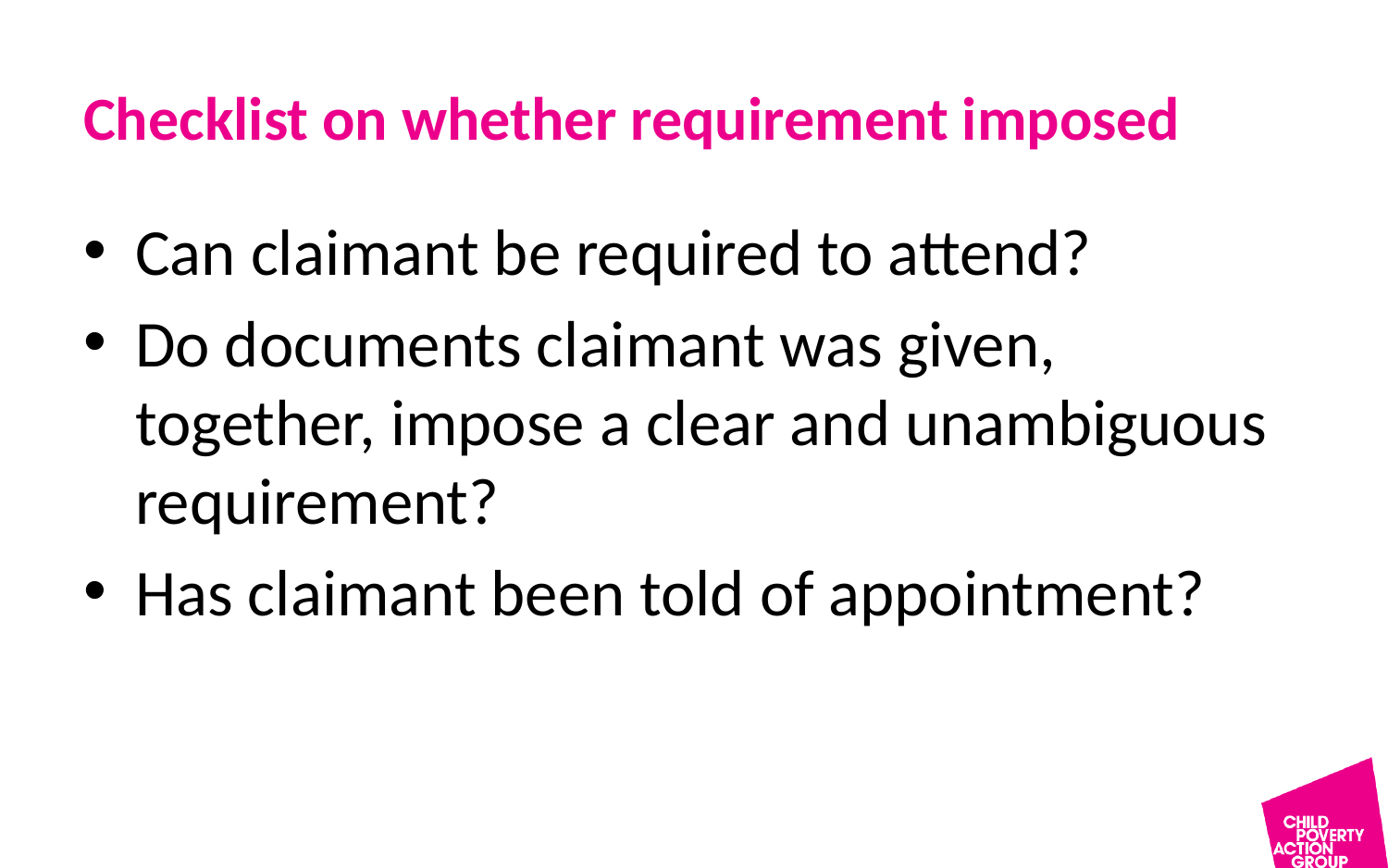

# Checklist on whether requirement imposed
Can claimant be required to attend?
Do documents claimant was given, together, impose a clear and unambiguous requirement?
Has claimant been told of appointment?